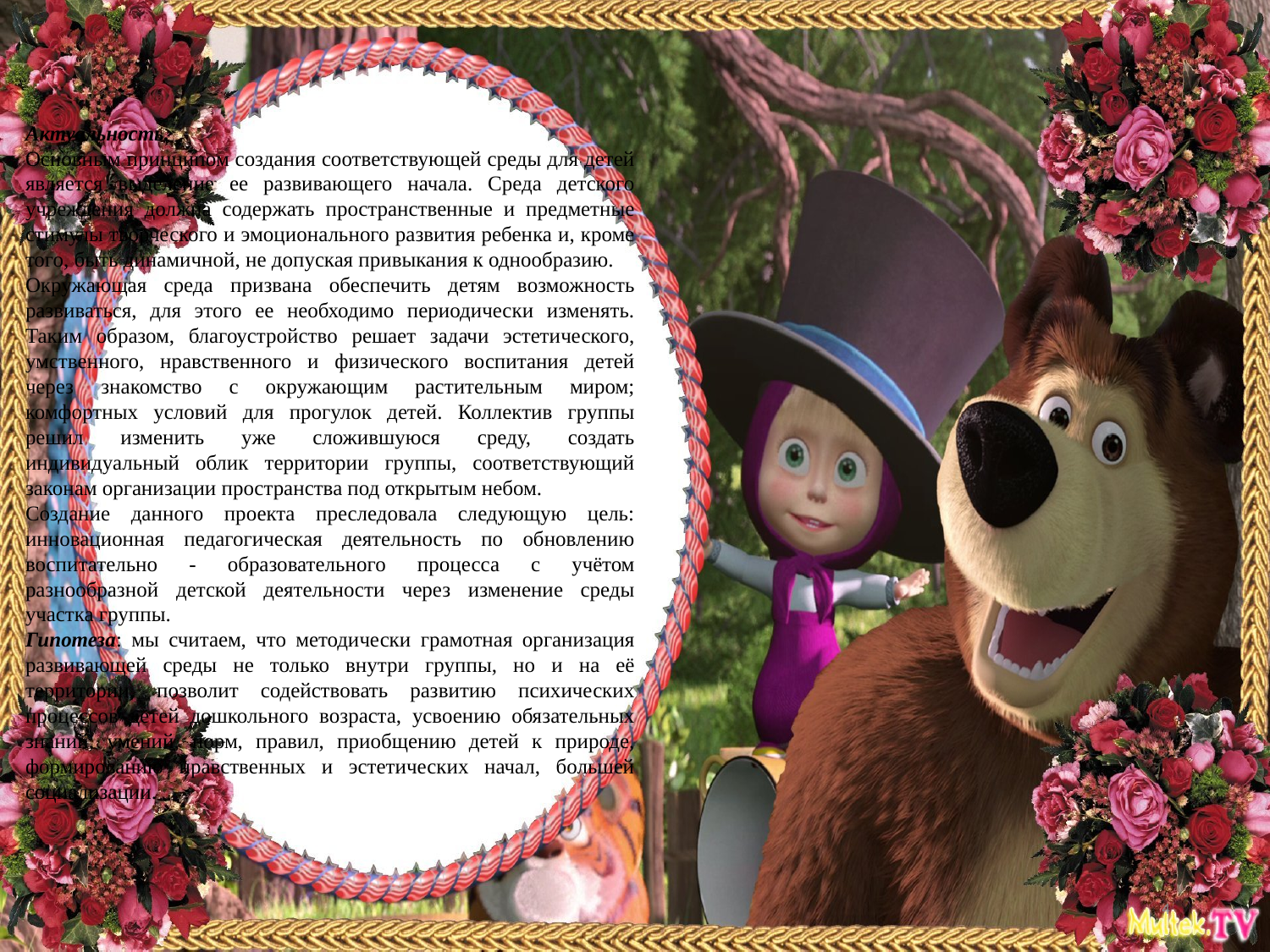

Актуальность.
Основным принципом создания соответствующей среды для детей является выделение ее развивающего начала. Среда детского учреждения должна содержать пространственные и предметные стимулы творческого и эмоционального развития ребенка и, кроме того, быть динамичной, не допуская привыкания к однообразию.
Окружающая среда призвана обеспечить детям возможность развиваться, для этого ее необходимо периодически изменять. Таким образом, благоустройство решает задачи эстетического, умственного, нравственного и физического воспитания детей через знакомство с окружающим растительным миром; комфортных условий для прогулок детей. Коллектив группы решил изменить уже сложившуюся среду, создать индивидуальный облик территории группы, соответствующий законам организации пространства под открытым небом.
Создание данного проекта преследовала следующую цель: инновационная педагогическая деятельность по обновлению воспитательно - образовательного процесса с учётом разнообразной детской деятельности через изменение среды участка группы.
Гипотеза: мы считаем, что методически грамотная организация развивающей среды не только внутри группы, но и на её территории, позволит содействовать развитию психических процессов детей дошкольного возраста, усвоению обязательных знаний, умений, норм, правил, приобщению детей к природе, формированию нравственных и эстетических начал, большей социализации.
4